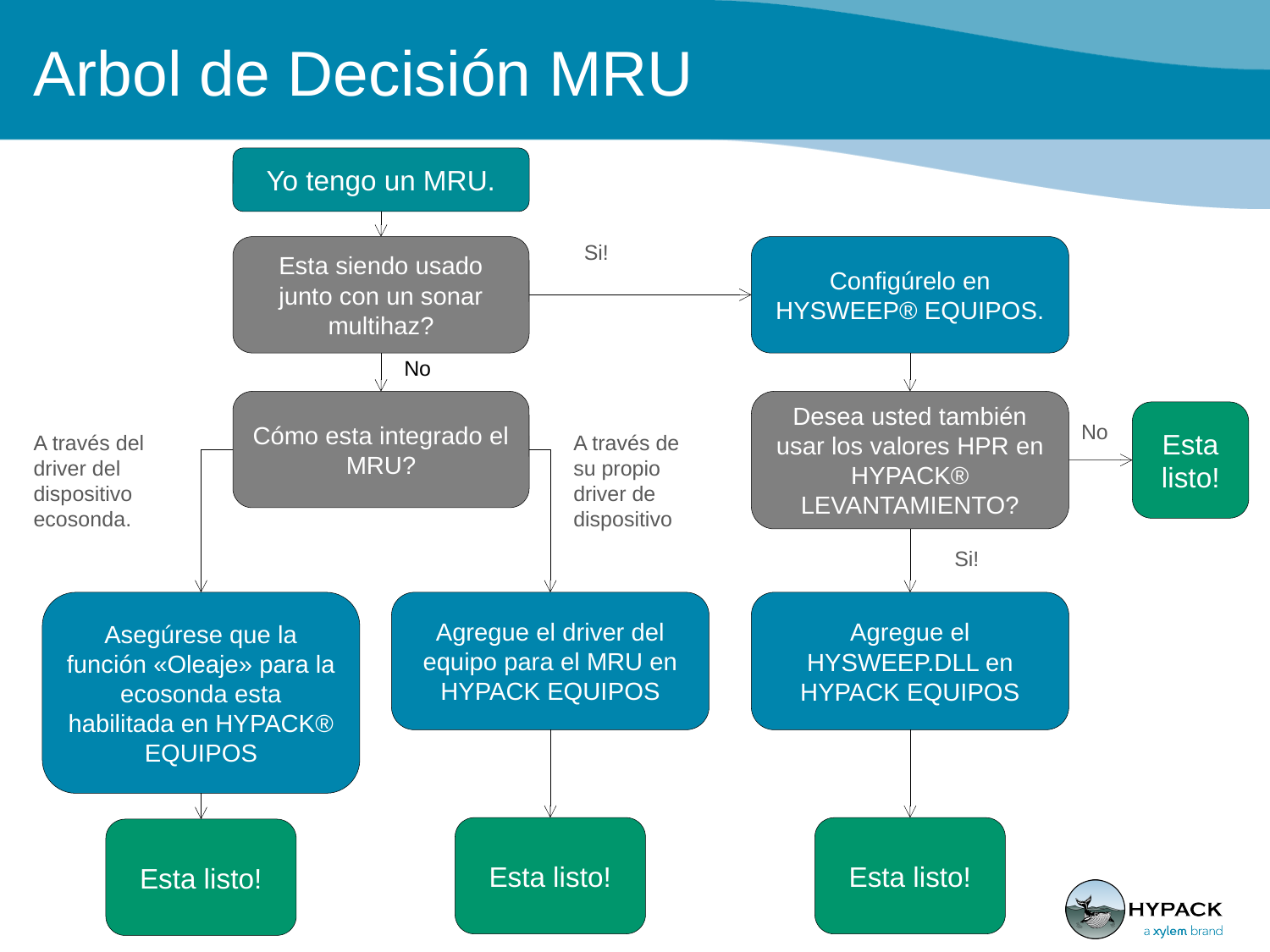

Arbol de Decisión MRU
Yo tengo un MRU.
Si!
Esta siendo usado junto con un sonar multihaz?
Configúrelo en HYSWEEP® EQUIPOS.
No
Cómo esta integrado el MRU?
Desea usted también usar los valores HPR en HYPACK® LEVANTAMIENTO?
Esta listo!
No
A través del driver del dispositivo ecosonda.
A través de su propio driver de dispositivo
Si!
Asegúrese que la función «Oleaje» para la ecosonda esta habilitada en HYPACK® EQUIPOS
Agregue el driver del equipo para el MRU en HYPACK EQUIPOS
Agregue el HYSWEEP.DLL en HYPACK EQUIPOS
Esta listo!
Esta listo!
Esta listo!